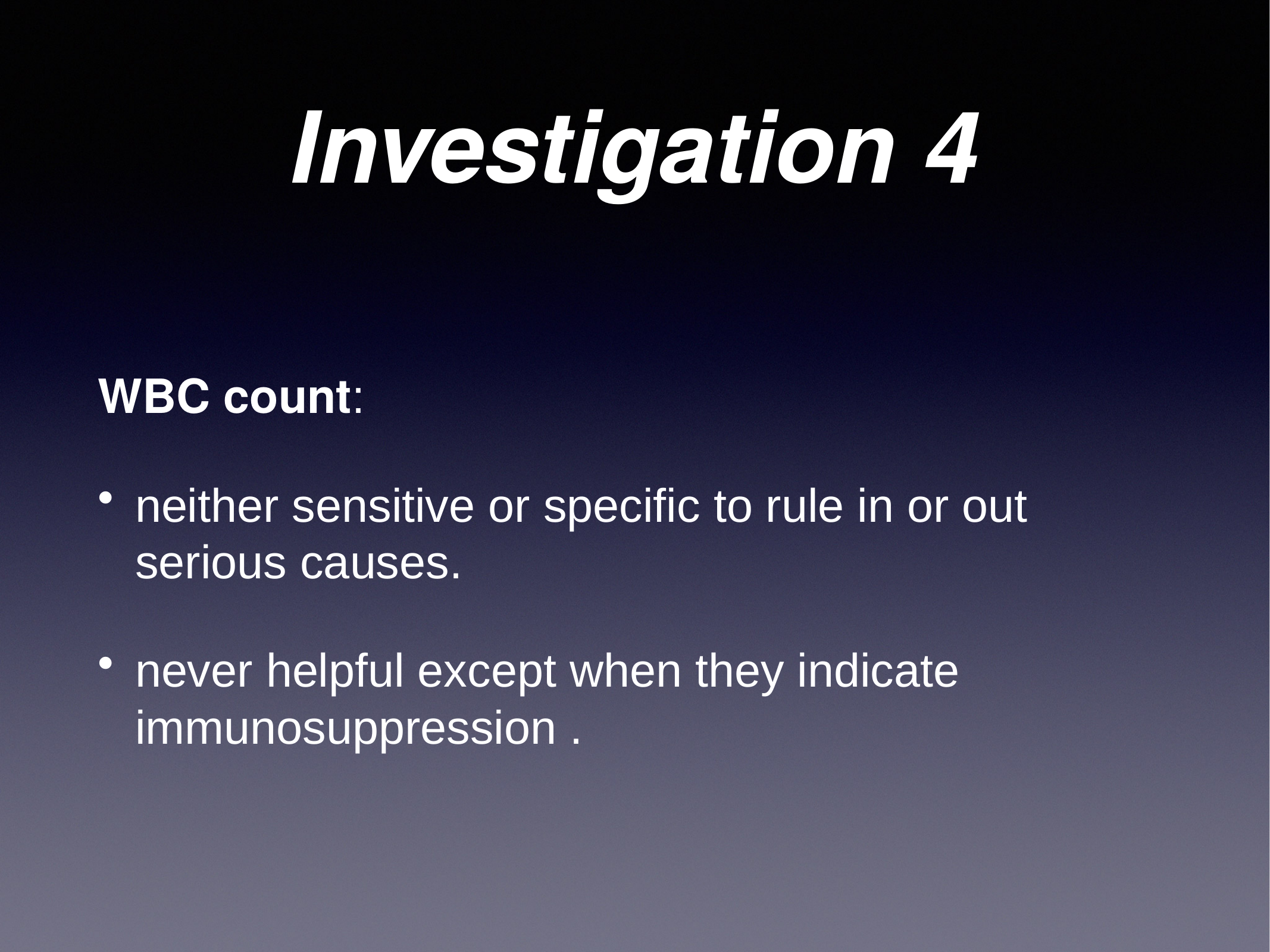

# Investigation 4
WBC count:
neither sensitive or specific to rule in or out serious causes.
never helpful except when they indicate immunosuppression .